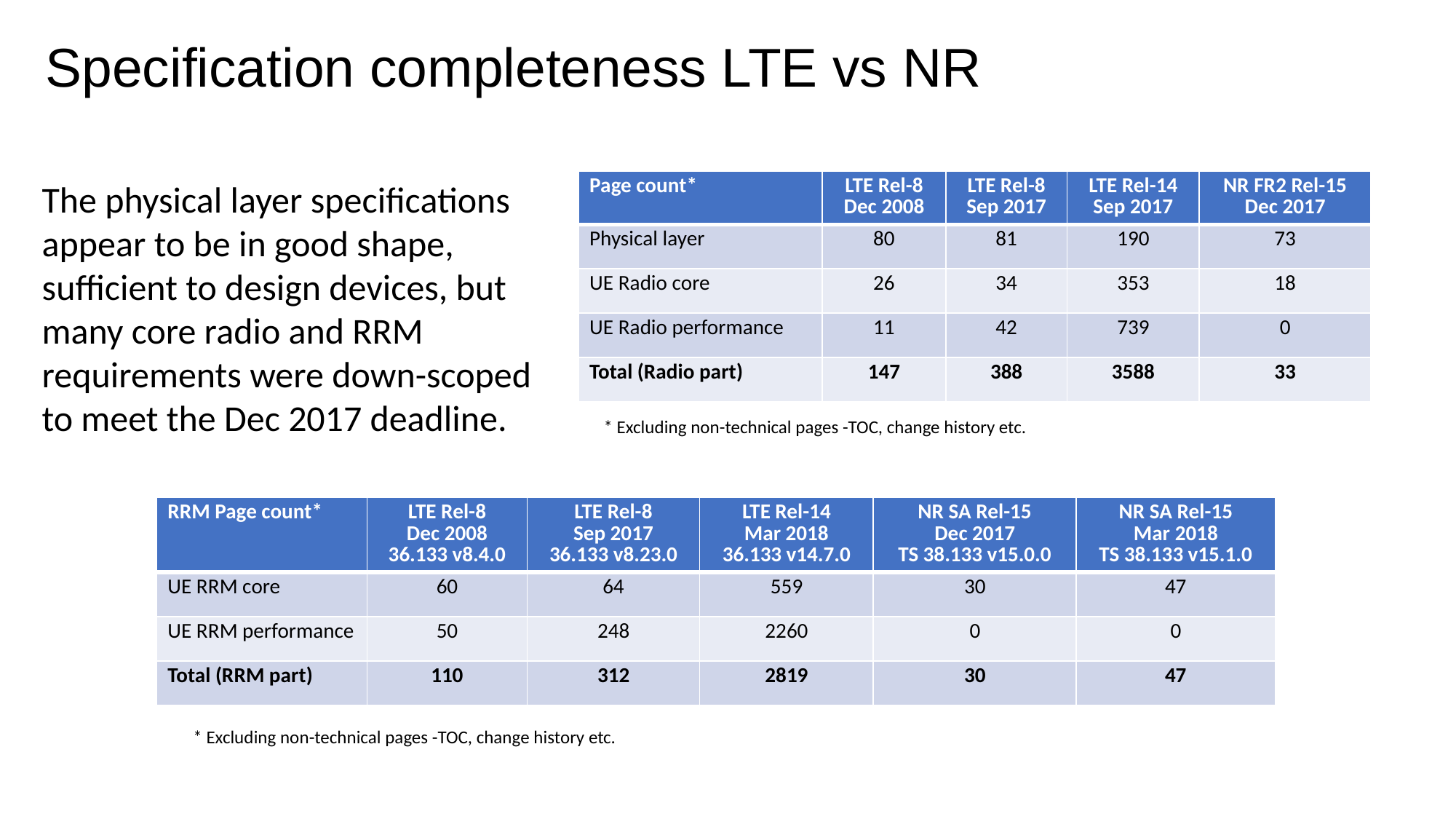

# Specification completeness LTE vs NR
The physical layer specifications appear to be in good shape, sufficient to design devices, but many core radio and RRM requirements were down-scoped to meet the Dec 2017 deadline.
| Page count\* | LTE Rel-8 Dec 2008 | LTE Rel-8 Sep 2017 | LTE Rel-14 Sep 2017 | NR FR2 Rel-15 Dec 2017 |
| --- | --- | --- | --- | --- |
| Physical layer | 80 | 81 | 190 | 73 |
| UE Radio core | 26 | 34 | 353 | 18 |
| UE Radio performance | 11 | 42 | 739 | 0 |
| Total (Radio part) | 147 | 388 | 3588 | 33 |
* Excluding non-technical pages -TOC, change history etc.
| RRM Page count\* | LTE Rel-8 Dec 2008 36.133 v8.4.0 | LTE Rel-8 Sep 2017 36.133 v8.23.0 | LTE Rel-14 Mar 2018 36.133 v14.7.0 | NR SA Rel-15 Dec 2017 TS 38.133 v15.0.0 | NR SA Rel-15 Mar 2018 TS 38.133 v15.1.0 |
| --- | --- | --- | --- | --- | --- |
| UE RRM core | 60 | 64 | 559 | 30 | 47 |
| UE RRM performance | 50 | 248 | 2260 | 0 | 0 |
| Total (RRM part) | 110 | 312 | 2819 | 30 | 47 |
* Excluding non-technical pages -TOC, change history etc.